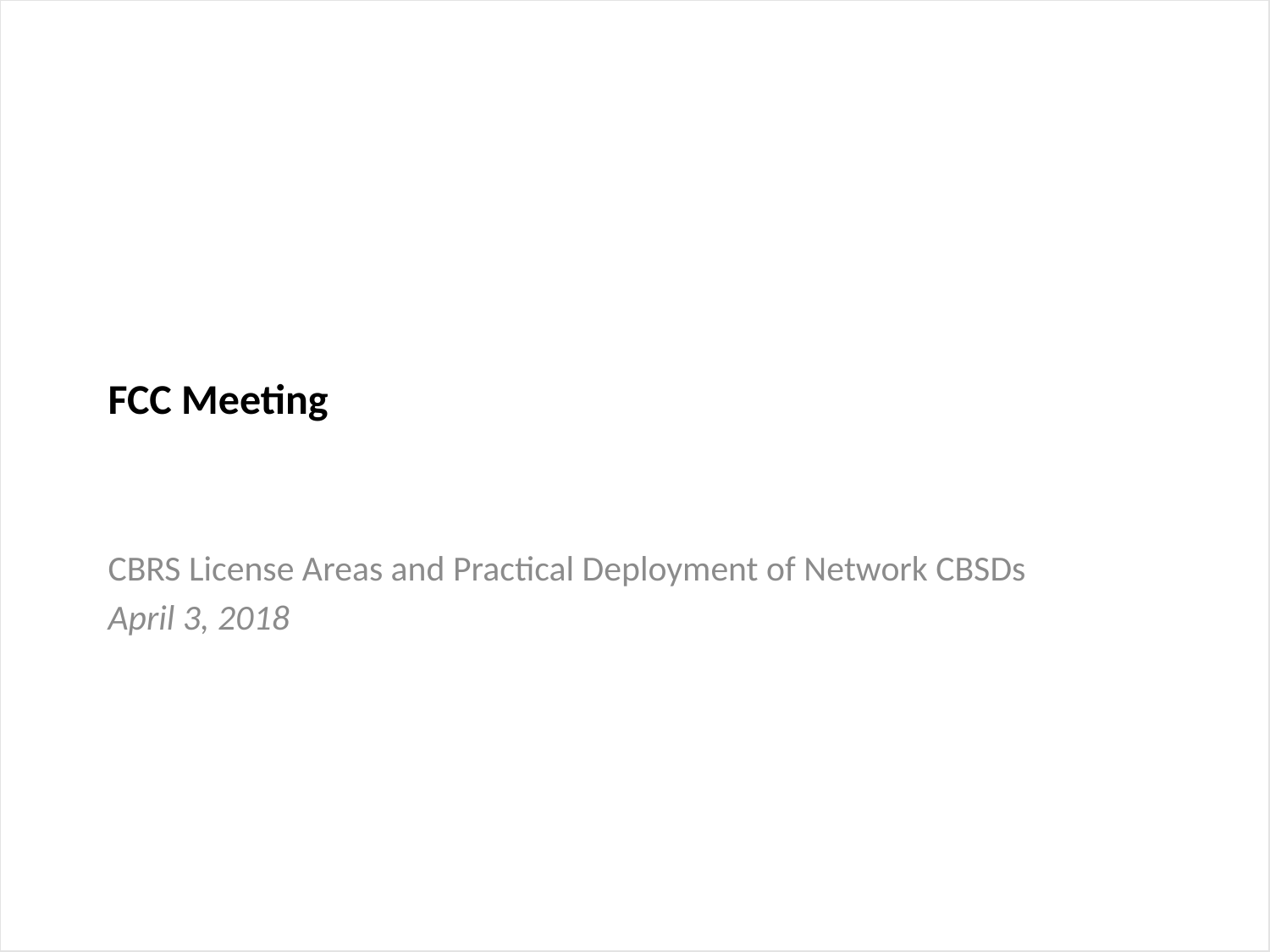

# FCC Meeting
CBRS License Areas and Practical Deployment of Network CBSDs
April 3, 2018